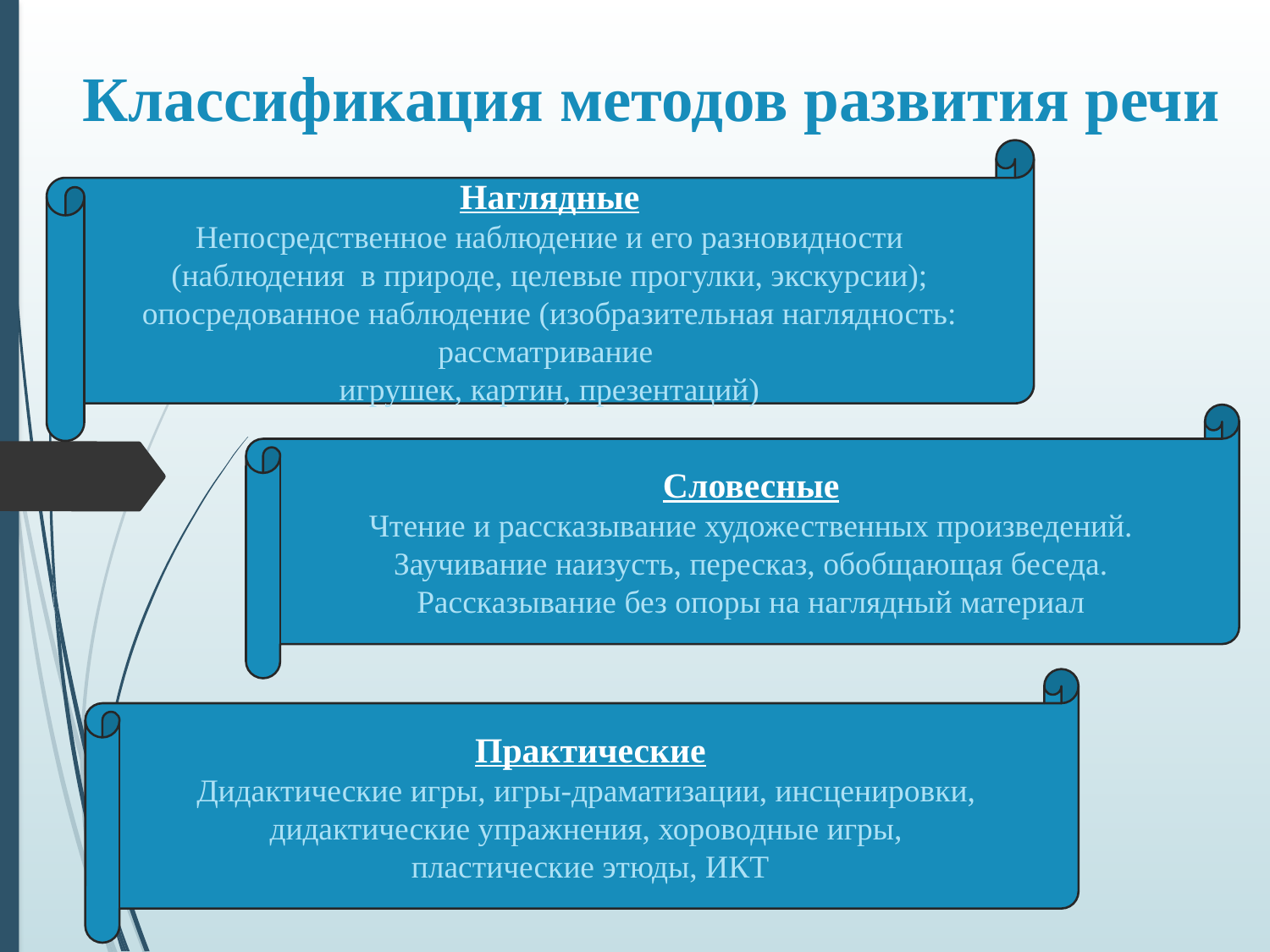

# Классификация методов развития речи
Наглядные
Непосредственное наблюдение и его разновидности
(наблюдения  в природе, целевые прогулки, экскурсии);
опосредованное наблюдение (изобразительная наглядность: рассматривание
игрушек, картин, презентаций)
Словесные
Чтение и рассказывание художественных произведений.
Заучивание наизусть, пересказ, обобщающая беседа.
Рассказывание без опоры на наглядный материал
Практические
Дидактические игры, игры-драматизации, инсценировки,
дидактические упражнения, хороводные игры,
пластические этюды, ИКТ